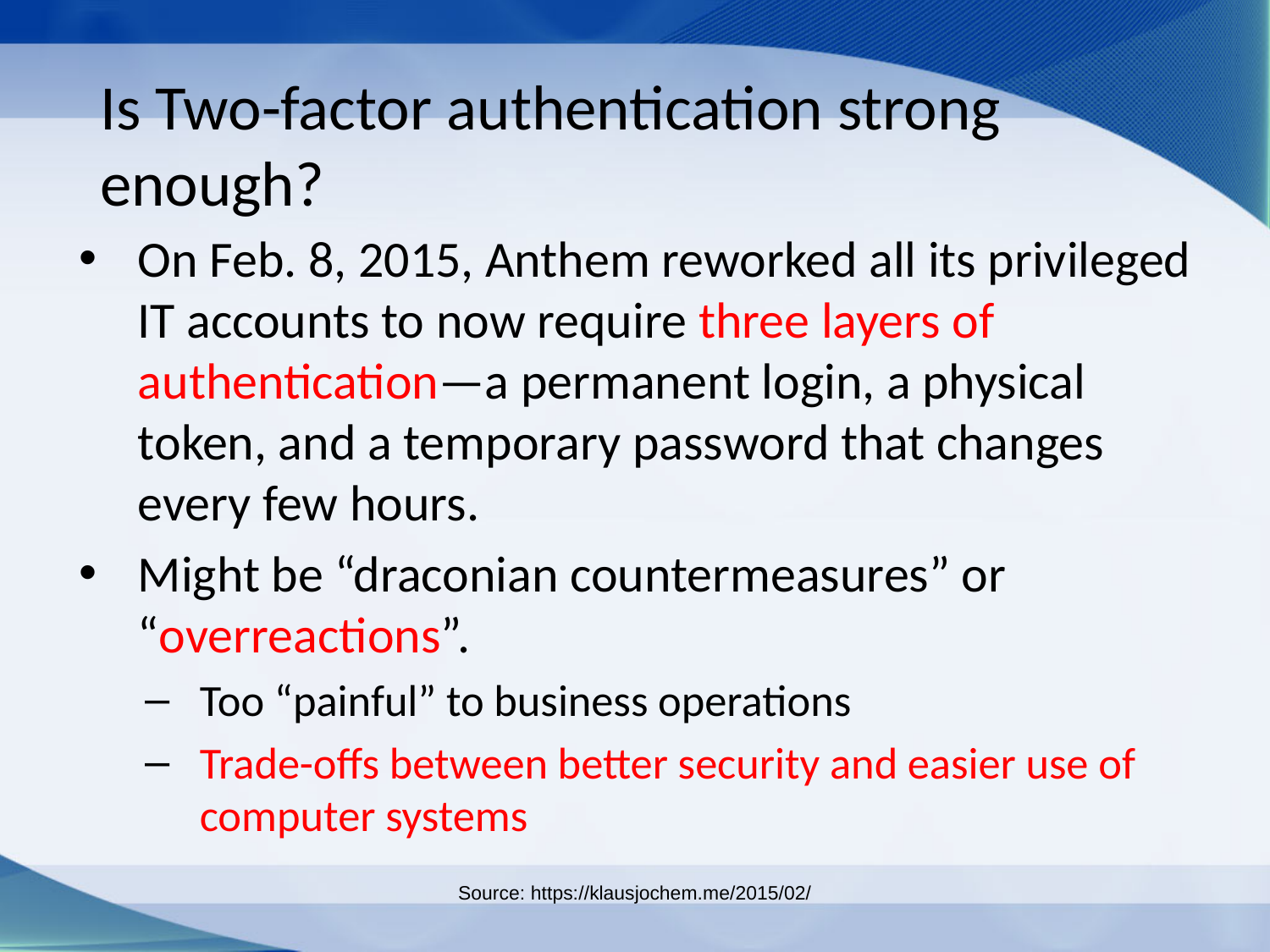

# Is Two-factor authentication strong enough?
On Feb. 8, 2015, Anthem reworked all its privileged IT accounts to now require three layers of authentication—a permanent login, a physical token, and a temporary password that changes every few hours.
Might be “draconian countermeasures” or “overreactions”.
Too “painful” to business operations
Trade-offs between better security and easier use of computer systems
Source: https://klausjochem.me/2015/02/